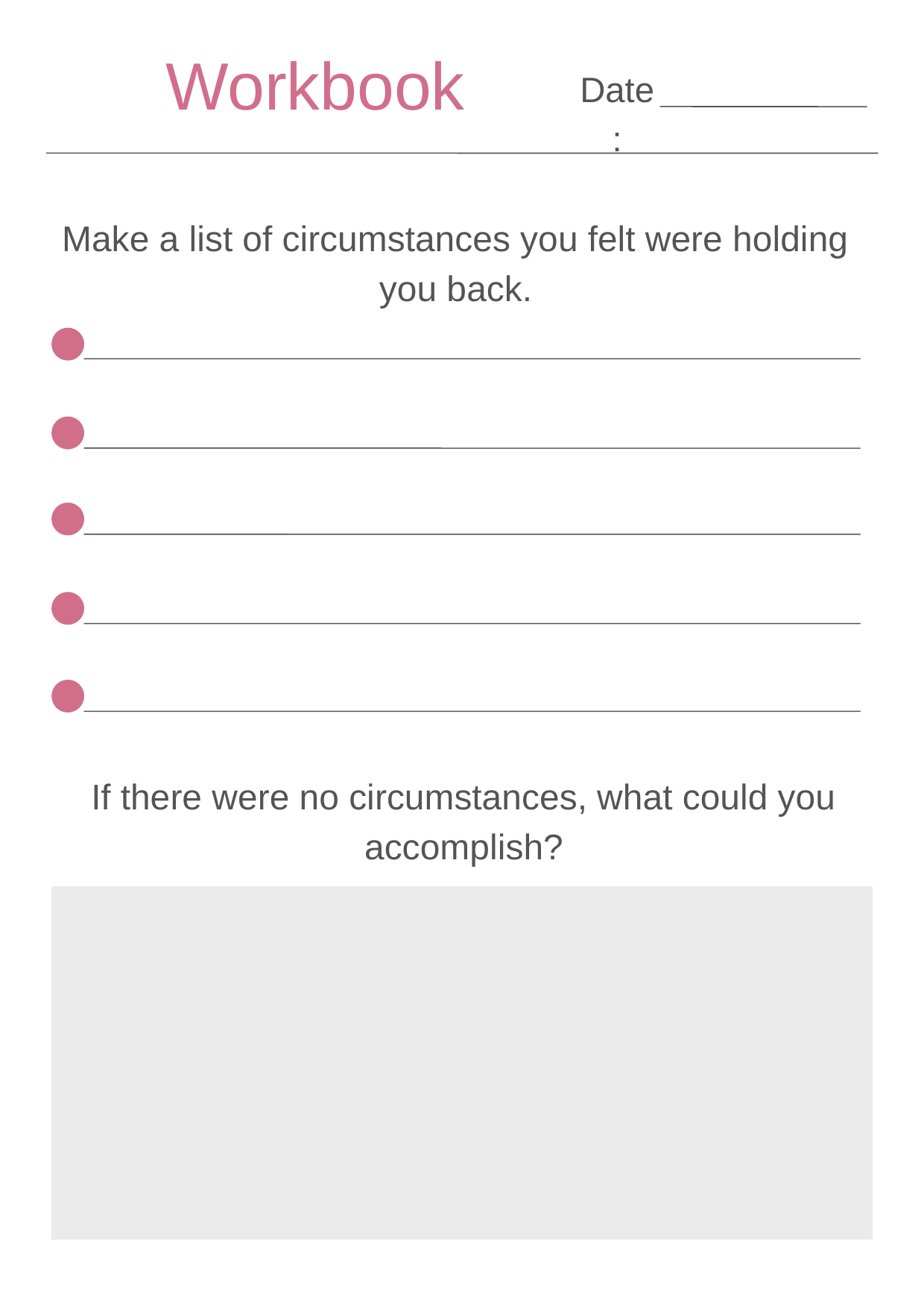

Workbook
Date:

Make a list of circumstances you felt were holding you back.

If there were no circumstances, what could you accomplish?